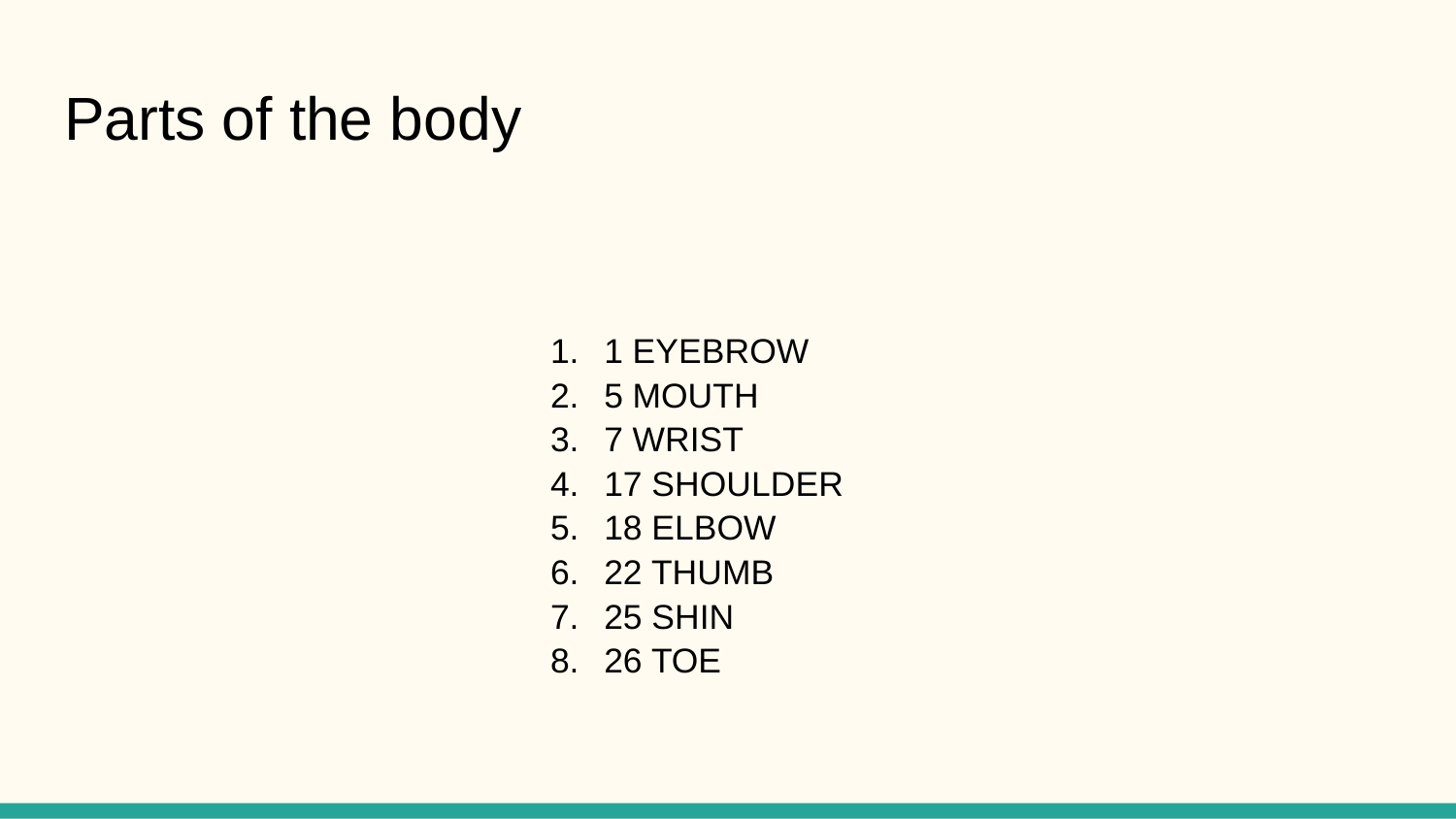

# Parts of the body
1 EYEBROW
5 MOUTH
7 WRIST
17 SHOULDER
18 ELBOW
22 THUMB
25 SHIN
26 TOE